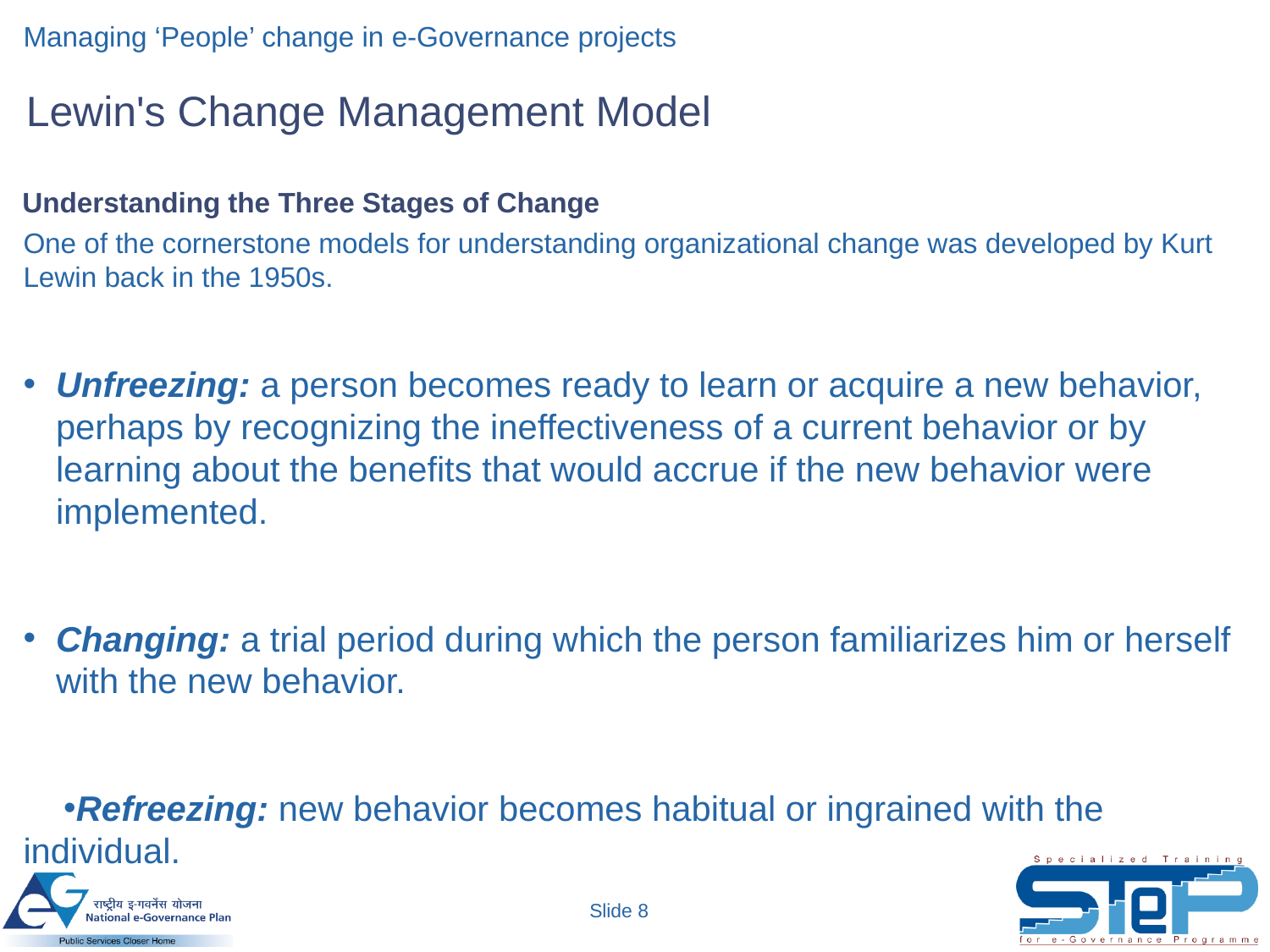

Managing ‘People’ change in e-Governance projects
# Lewin's Change Management Model
Understanding the Three Stages of Change
One of the cornerstone models for understanding organizational change was developed by Kurt Lewin back in the 1950s.

Unfreezing: a person becomes ready to learn or acquire a new behavior, perhaps by recognizing the ineffectiveness of a current behavior or by learning about the benefits that would accrue if the new behavior were implemented.

Changing: a trial period during which the person familiarizes him or herself with the new behavior.

Refreezing: new behavior becomes habitual or ingrained with the individual.